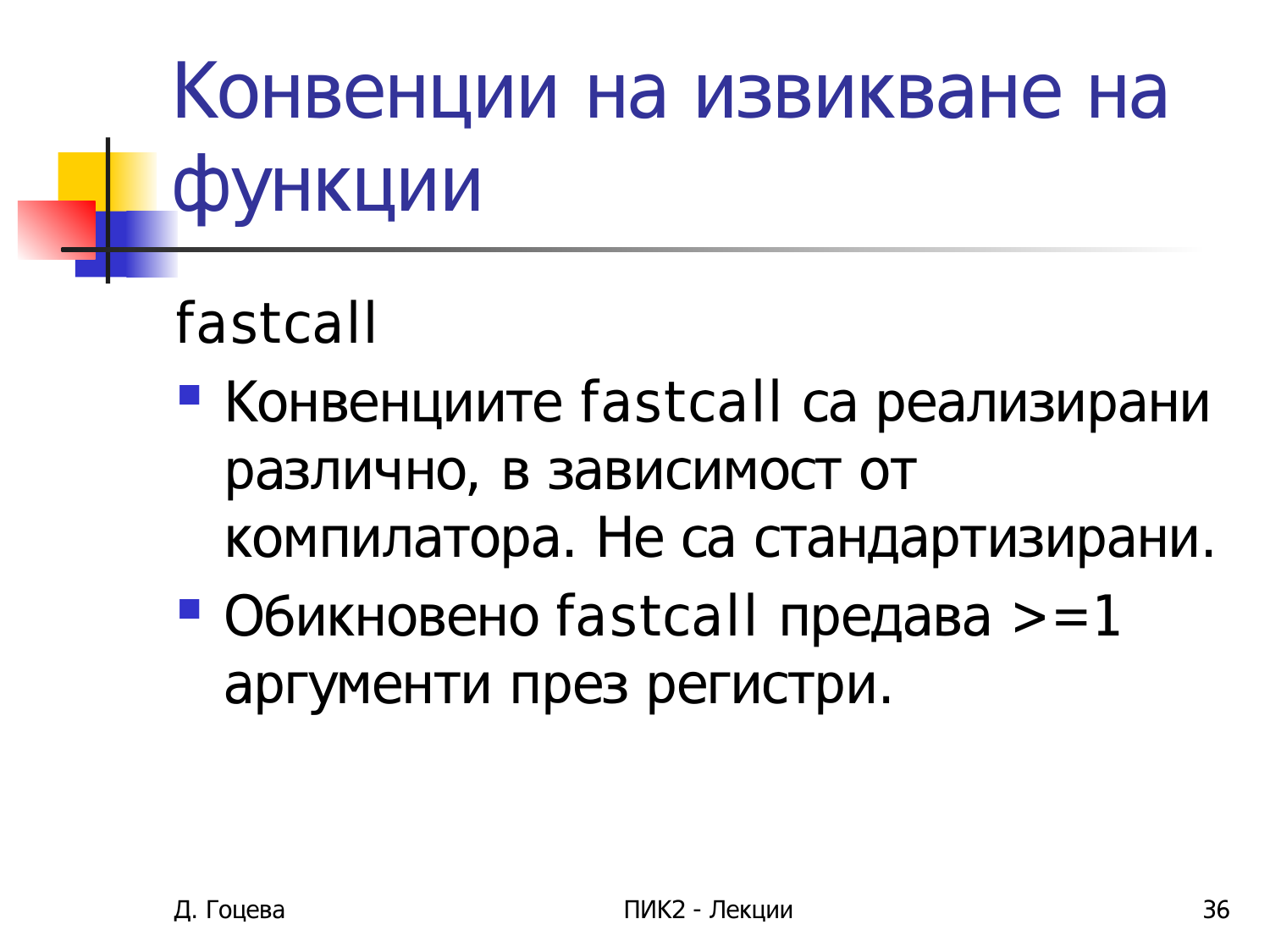

# Конвенции на извикване на функции
fastcall
Конвенциите fastcall са реализирани различно, в зависимост от компилатора. Не са стандартизирани.
Обикновено fastcall предава >=1 аргументи през регистри.

Д. Гоцева
ПИК2 - Лекции
36